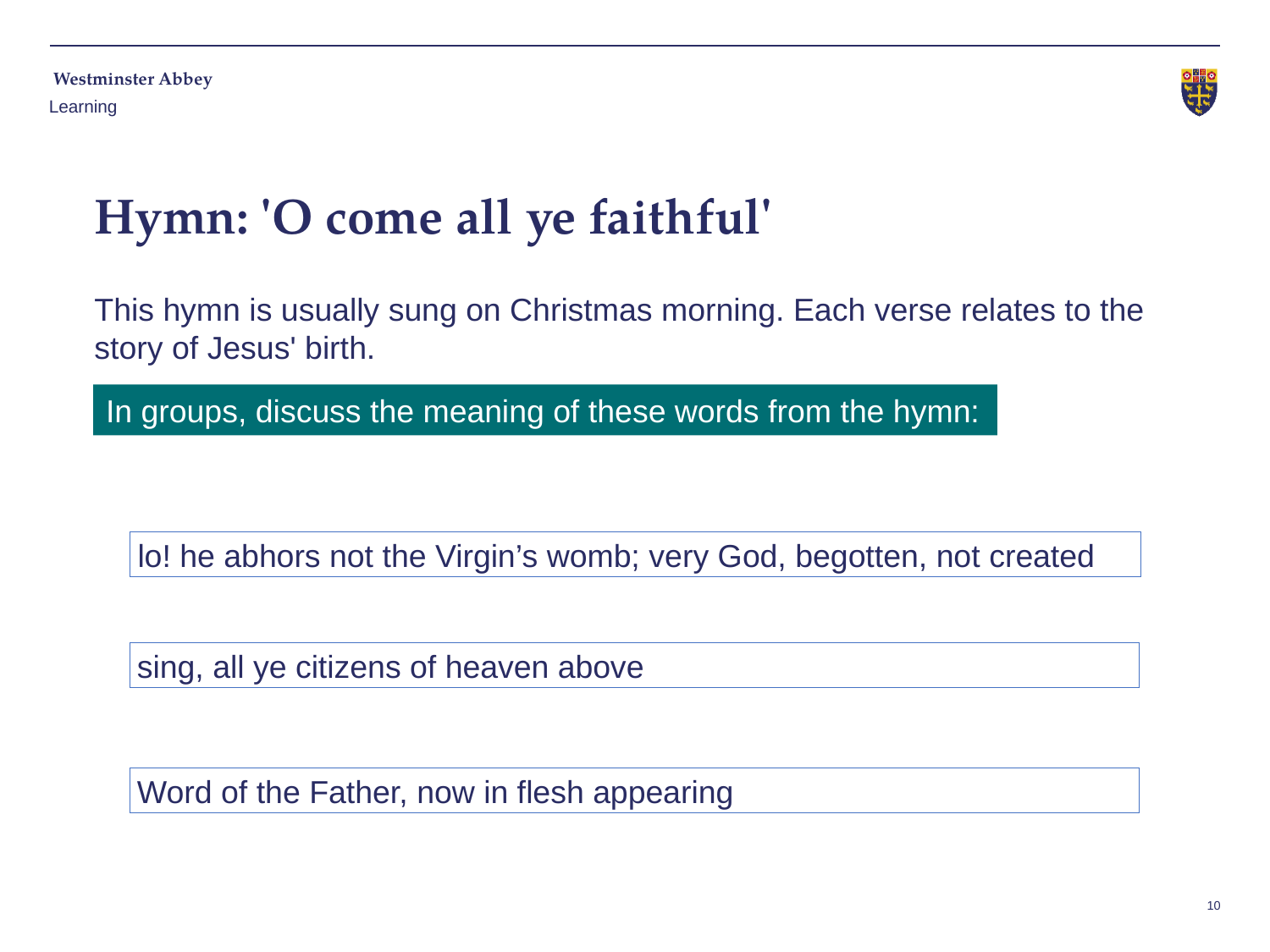

Learning
Hymn: 'O come all ye faithful'

This hymn is usually sung on Christmas morning. Each verse relates to the story of Jesus' birth.

In groups, discuss the meaning of these words from the hymn:
lo! he abhors not the Virgin’s womb; very God, begotten, not created
sing, all ye citizens of heaven above

Word of the Father, now in flesh appearing
10